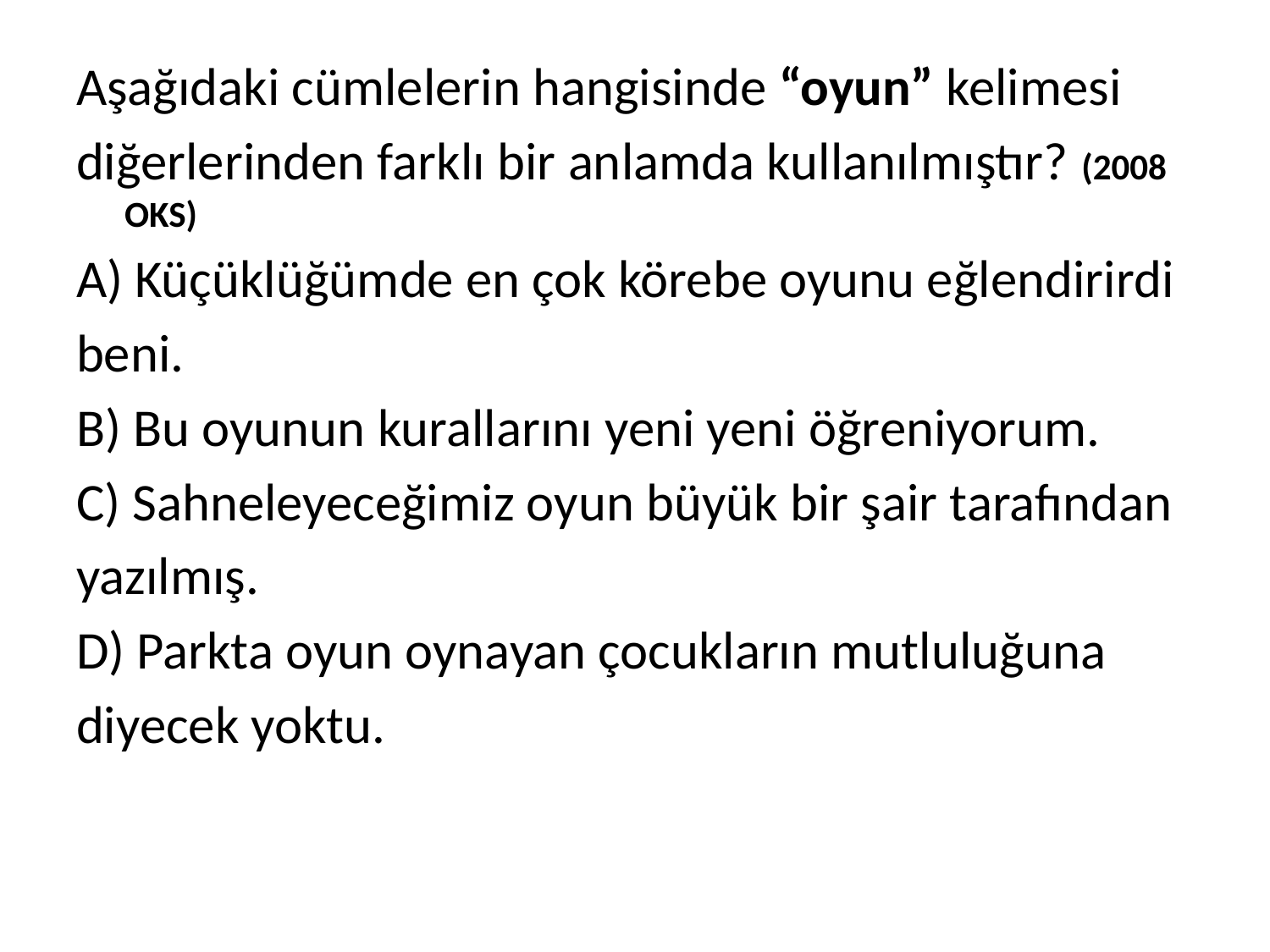

Aşağıdaki cümlelerin hangisinde “oyun” kelimesi
diğerlerinden farklı bir anlamda kullanılmıştır? (2008 OKS)
A) Küçüklüğümde en çok körebe oyunu eğlendirirdi
beni.
B) Bu oyunun kurallarını yeni yeni öğreniyorum.
C) Sahneleyeceğimiz oyun büyük bir şair tarafından
yazılmış.
D) Parkta oyun oynayan çocukların mutluluğuna
diyecek yoktu.